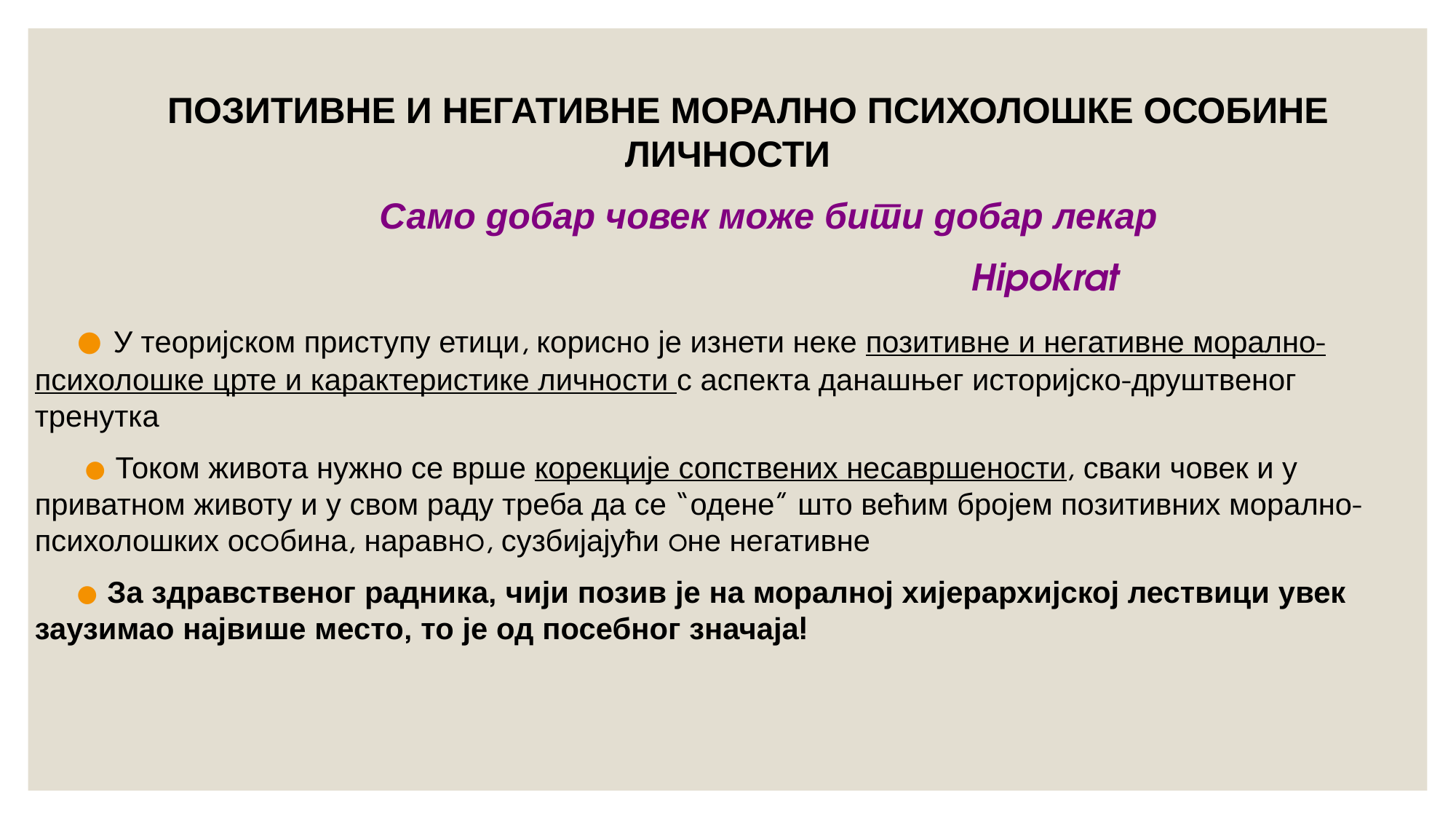

ПОЗИТИВНЕ И НЕГАТИВНЕ МОРАЛНО ПСИХОЛОШКЕ ОСОБИНЕ ЛИЧНОСТИ
    Само добар човек може бити добар лекар
						Hipokrat
● У теоријском приступу етици, корисно је изнети неке позитивне и негативне морално-психолошке црте и карактеристике личности с аспекта данашњег историјско-друштвеног тренутка
 ● Током живота нужно се врше корекције сопствених несавршености, сваки човек и у приватном животу и у свом раду треба да се “одене” што већим бројем позитивних морално- психолошких осoбина, наравнo, сузбијајући oне негативне
● За здравственог радника, чији позив је на моралној хијерархијској лествици увек заузимао највише место, то је од посебног значаја!